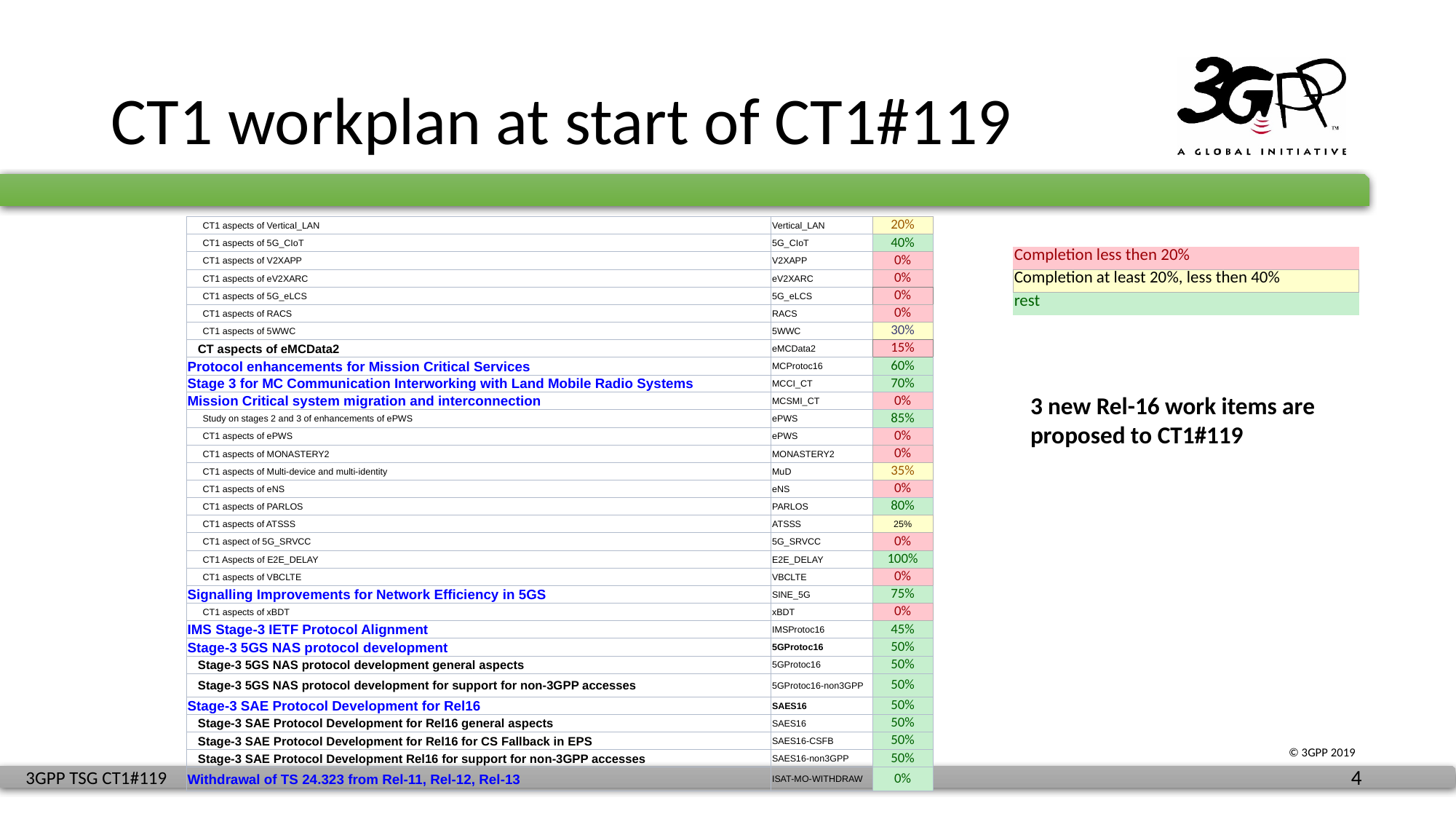

# CT1 workplan at start of CT1#119
| CT1 aspects of Vertical\_LAN | Vertical\_LAN | 20% |
| --- | --- | --- |
| CT1 aspects of 5G\_CIoT | 5G\_CIoT | 40% |
| CT1 aspects of V2XAPP | V2XAPP | 0% |
| CT1 aspects of eV2XARC | eV2XARC | 0% |
| CT1 aspects of 5G\_eLCS | 5G\_eLCS | 0% |
| CT1 aspects of RACS | RACS | 0% |
| CT1 aspects of 5WWC | 5WWC | 30% |
| CT aspects of eMCData2 | eMCData2 | 15% |
| Protocol enhancements for Mission Critical Services | MCProtoc16 | 60% |
| Stage 3 for MC Communication Interworking with Land Mobile Radio Systems | MCCI\_CT | 70% |
| Mission Critical system migration and interconnection | MCSMI\_CT | 0% |
| Study on stages 2 and 3 of enhancements of ePWS | ePWS | 85% |
| CT1 aspects of ePWS | ePWS | 0% |
| CT1 aspects of MONASTERY2 | MONASTERY2 | 0% |
| CT1 aspects of Multi-device and multi-identity | MuD | 35% |
| CT1 aspects of eNS | eNS | 0% |
| CT1 aspects of PARLOS | PARLOS | 80% |
| CT1 aspects of ATSSS | ATSSS | 25% |
| CT1 aspect of 5G\_SRVCC | 5G\_SRVCC | 0% |
| CT1 Aspects of E2E\_DELAY | E2E\_DELAY | 100% |
| CT1 aspects of VBCLTE | VBCLTE | 0% |
| Signalling Improvements for Network Efficiency in 5GS | SINE\_5G | 75% |
| CT1 aspects of xBDT | xBDT | 0% |
| IMS Stage-3 IETF Protocol Alignment | IMSProtoc16 | 45% |
| Stage-3 5GS NAS protocol development | 5GProtoc16 | 50% |
| Stage-3 5GS NAS protocol development general aspects | 5GProtoc16 | 50% |
| Stage-3 5GS NAS protocol development for support for non-3GPP accesses | 5GProtoc16-non3GPP | 50% |
| Stage-3 SAE Protocol Development for Rel16 | SAES16 | 50% |
| Stage-3 SAE Protocol Development for Rel16 general aspects | SAES16 | 50% |
| Stage-3 SAE Protocol Development for Rel16 for CS Fallback in EPS | SAES16-CSFB | 50% |
| Stage-3 SAE Protocol Development Rel16 for support for non-3GPP accesses | SAES16-non3GPP | 50% |
| Withdrawal of TS 24.323 from Rel-11, Rel-12, Rel-13 | ISAT-MO-WITHDRAW | 0% |
| Completion less then 20% |
| --- |
| Completion at least 20%, less then 40% |
| rest |
3 new Rel-16 work items are proposed to CT1#119